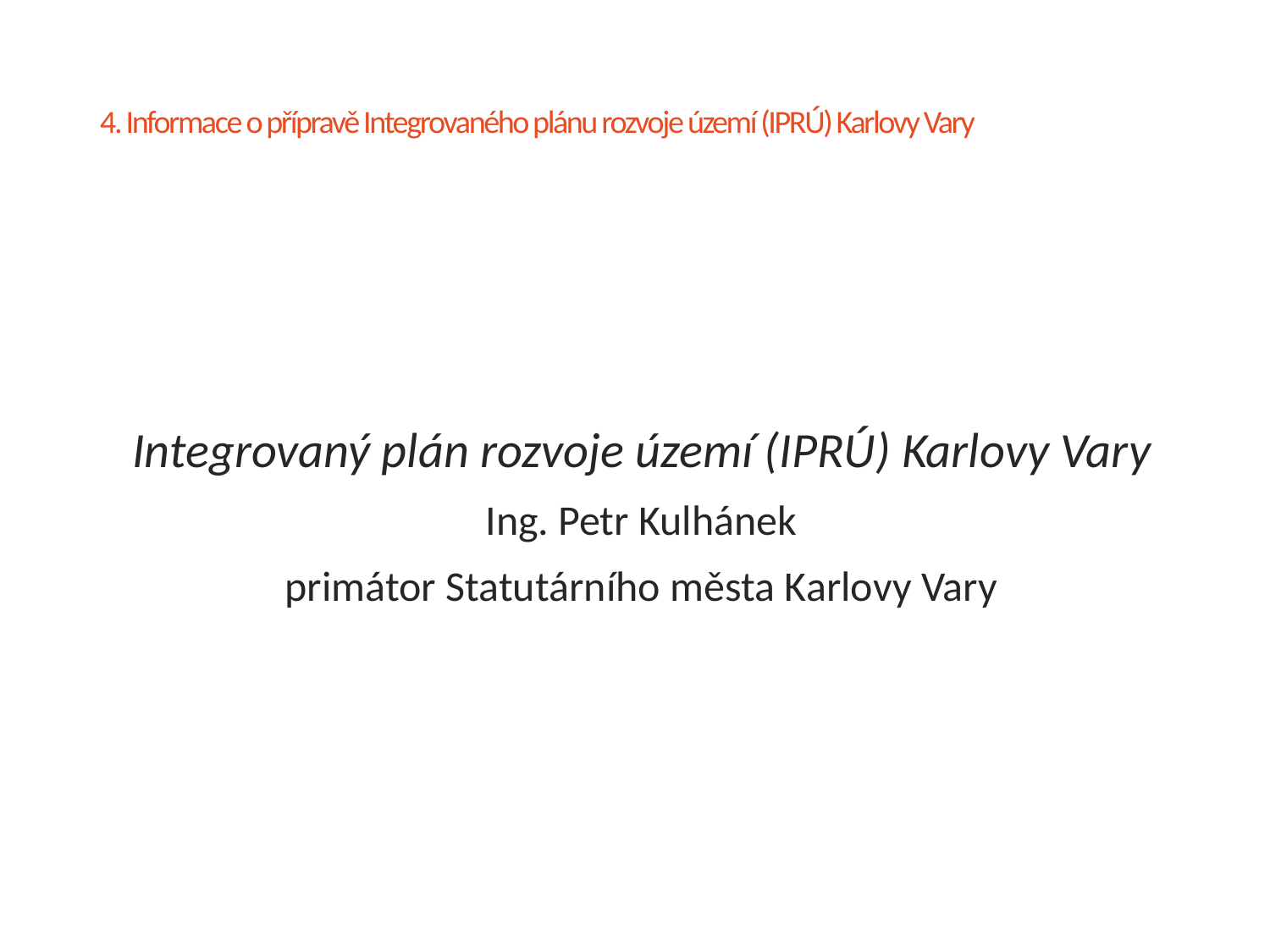

# 4. Informace o přípravě Integrovaného plánu rozvoje území (IPRÚ) Karlovy Vary

Integrovaný plán rozvoje území (IPRÚ) Karlovy Vary
Ing. Petr Kulhánek
primátor Statutárního města Karlovy Vary